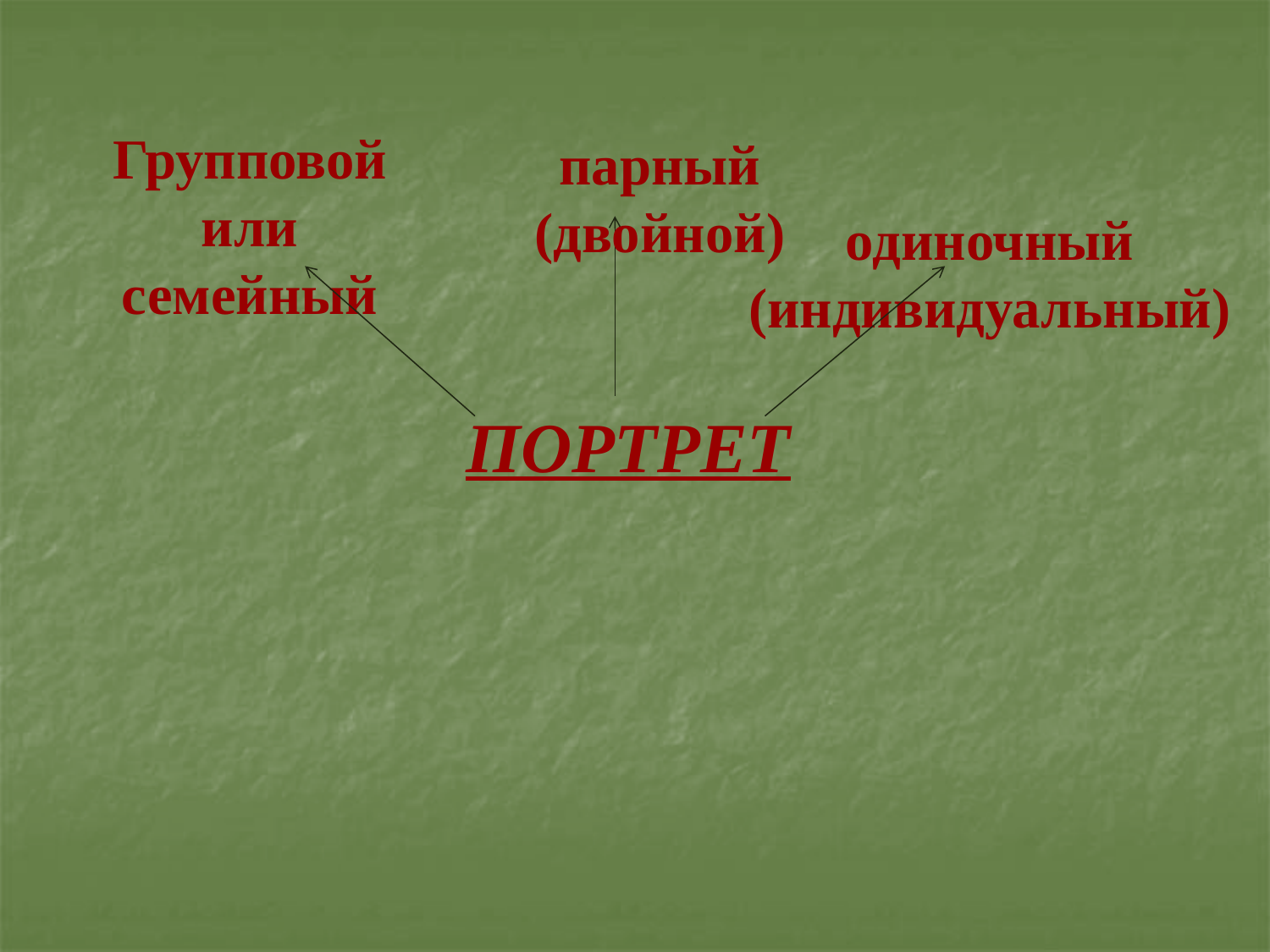

парный
(двойной)
# Групповой или семейный
одиночный (индивидуальный)
  ПОРТРЕТ